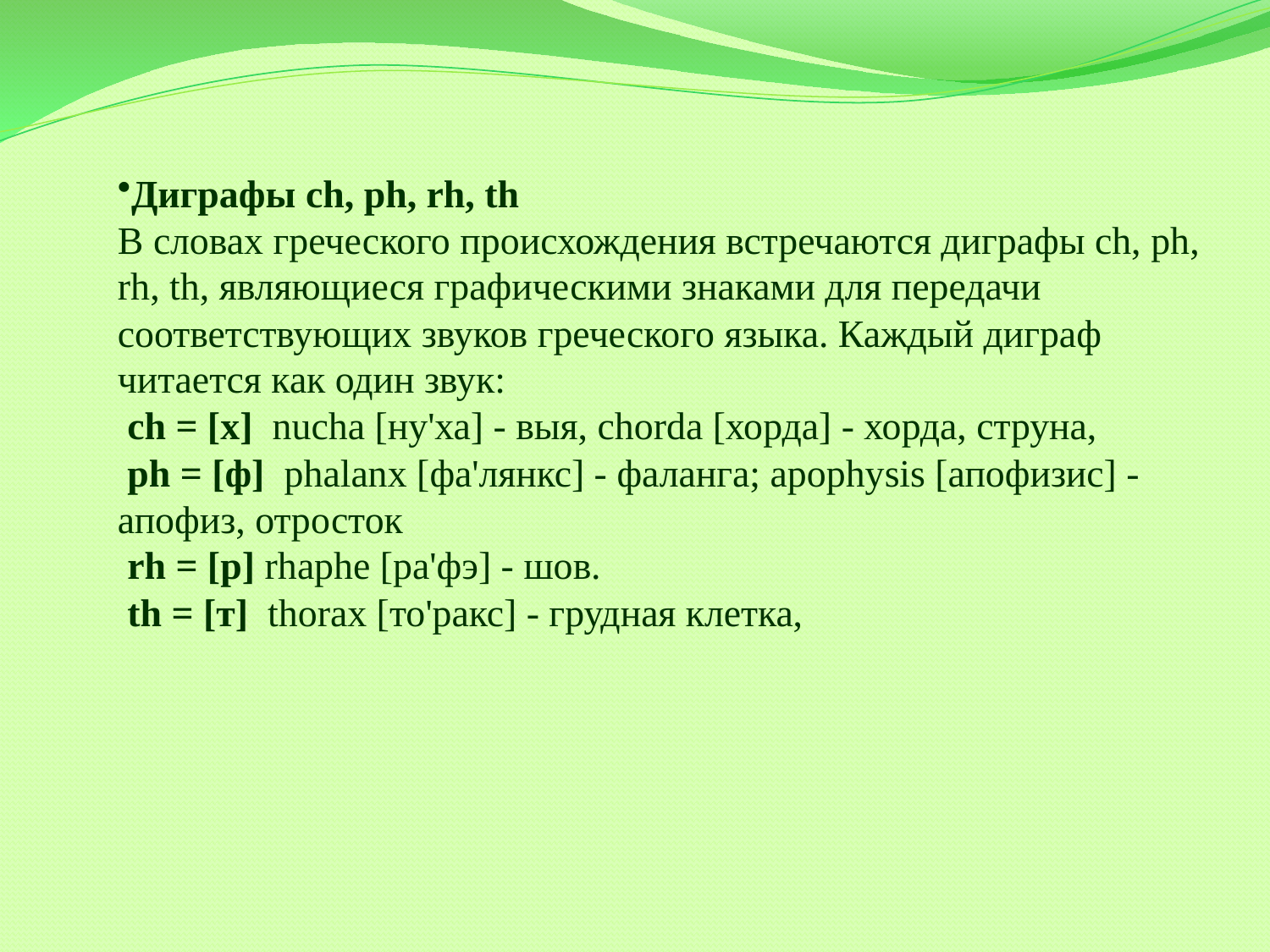

Диграфы ch, ph, rh, th
В словах греческого происхождения встречаются диграфы ch, рh, rh, th, являющиеся графическими знаками для передачи соответствующих звуков греческого языка. Каждый диграф читается как один звук:
 сh = [х]  nucha [ну'ха] - выя, chorda [хорда] - хорда, струна,
 рh = [ф]  phalanx [фа'лянкс] - фаланга; apophysis [апофизис] -      апофиз, отросток
 rh = [p] rhaphe [ра'фэ] - шов.
 th = [т]  thorax [то'ракс] - грудная клетка,